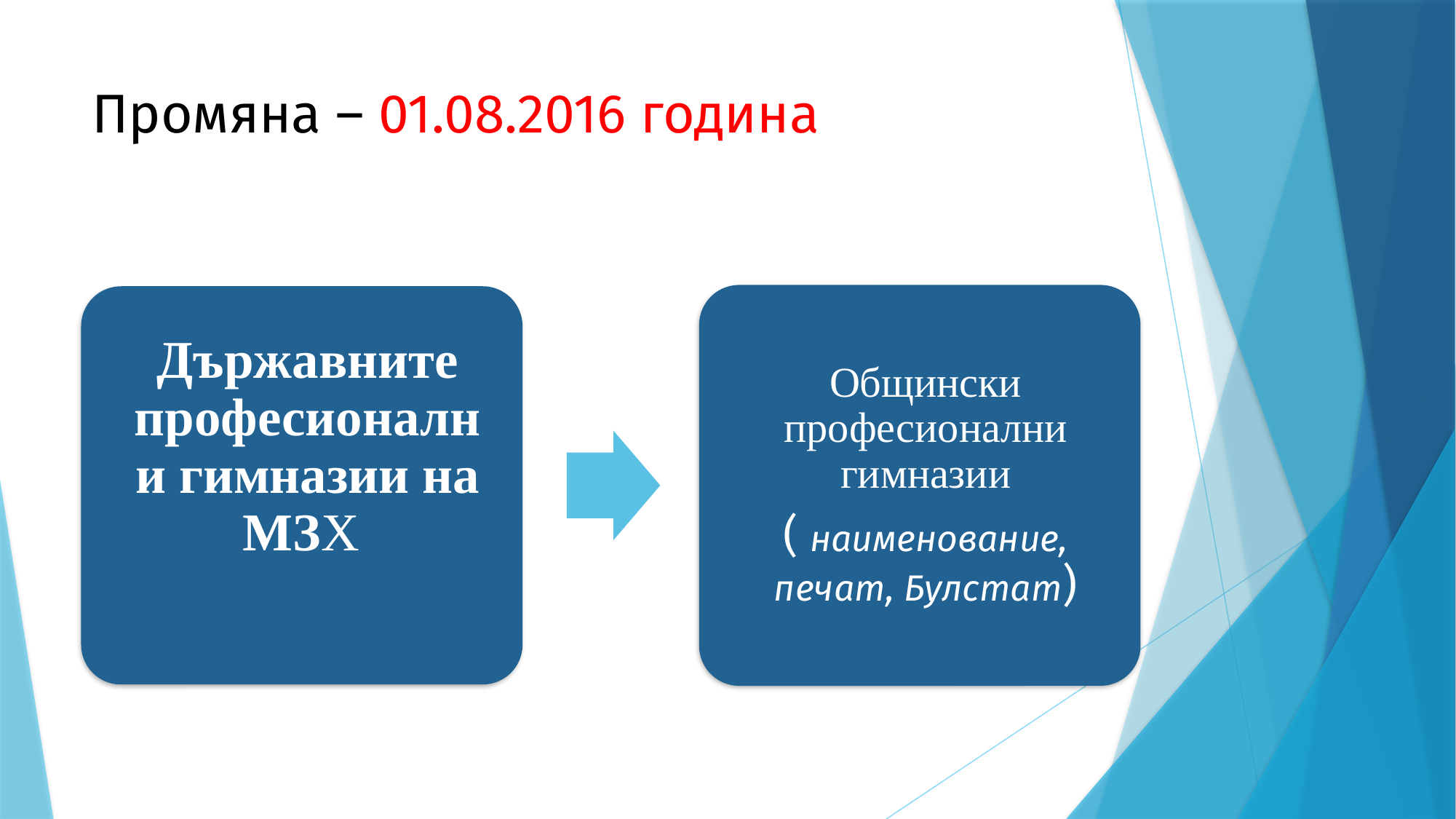

# Промяна – 01.08.2016 година
Държавните професионални гимназии на МЗХ

Общински професионални гимназии
( наименование, печат, Булстат)